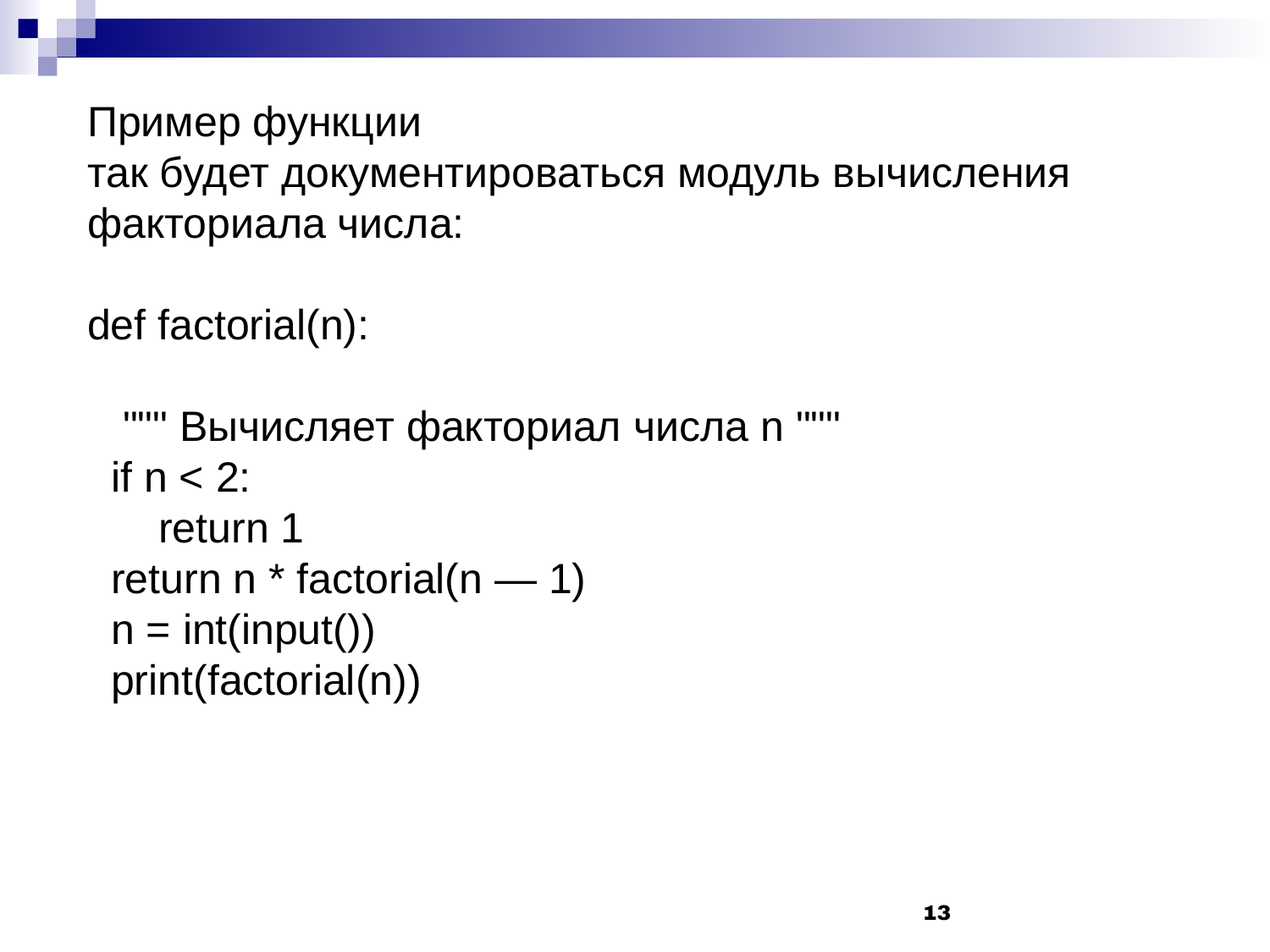

Пример функции
так будет документироваться модуль вычисления факториала числа:

def factorial(n):

   """ Вычисляет факториал числа n """
  if n < 2:
      return 1
  return n * factorial(n — 1)
  n = int(input())
  print(factorial(n))
13